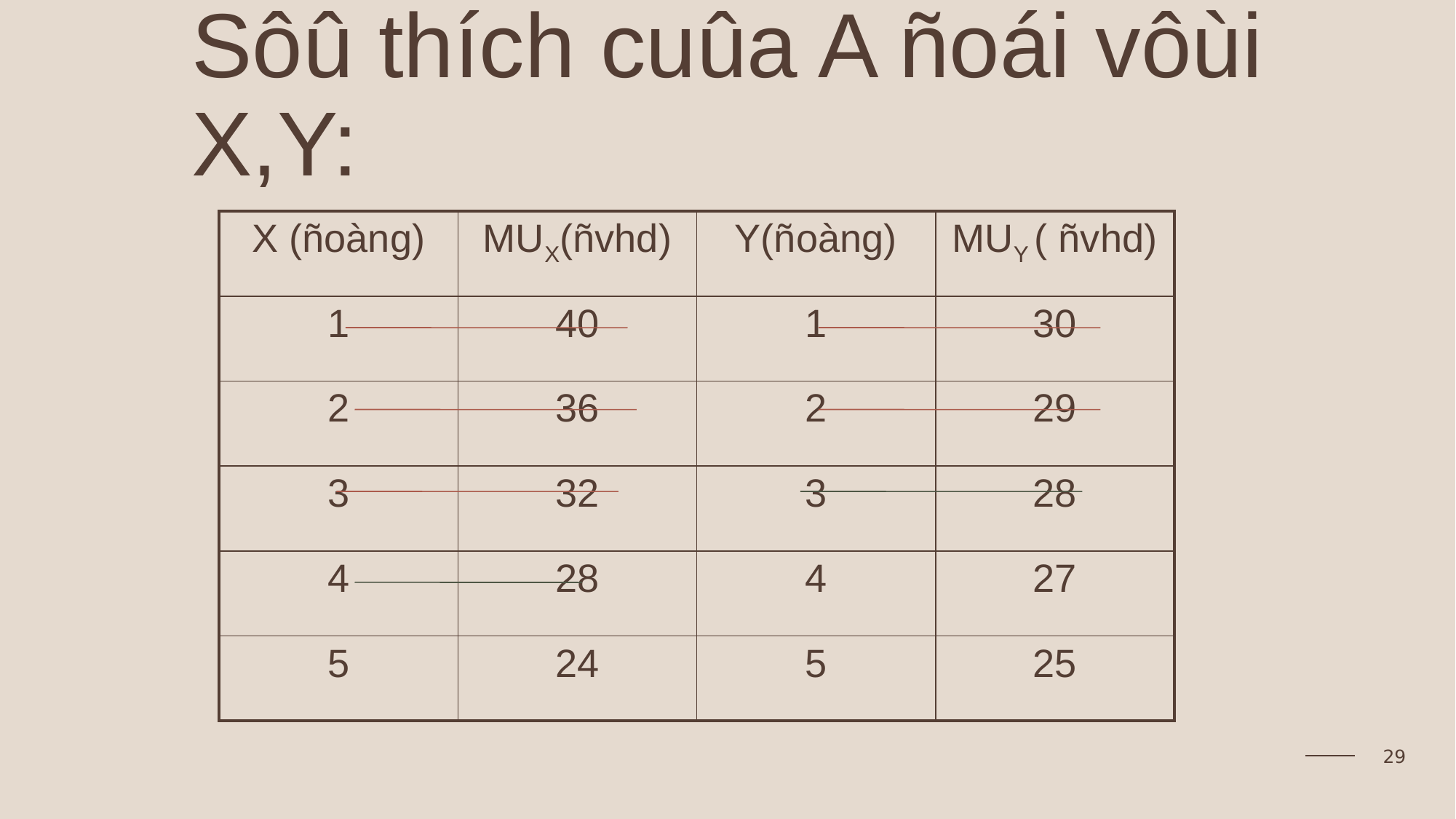

# Sôû thích cuûa A ñoái vôùi X,Y:
| X (ñoàng) | MUX(ñvhd) | Y(ñoàng) | MUY ( ñvhd) |
| --- | --- | --- | --- |
| 1 | 40 | 1 | 30 |
| 2 | 36 | 2 | 29 |
| 3 | 32 | 3 | 28 |
| 4 | 28 | 4 | 27 |
| 5 | 24 | 5 | 25 |

29